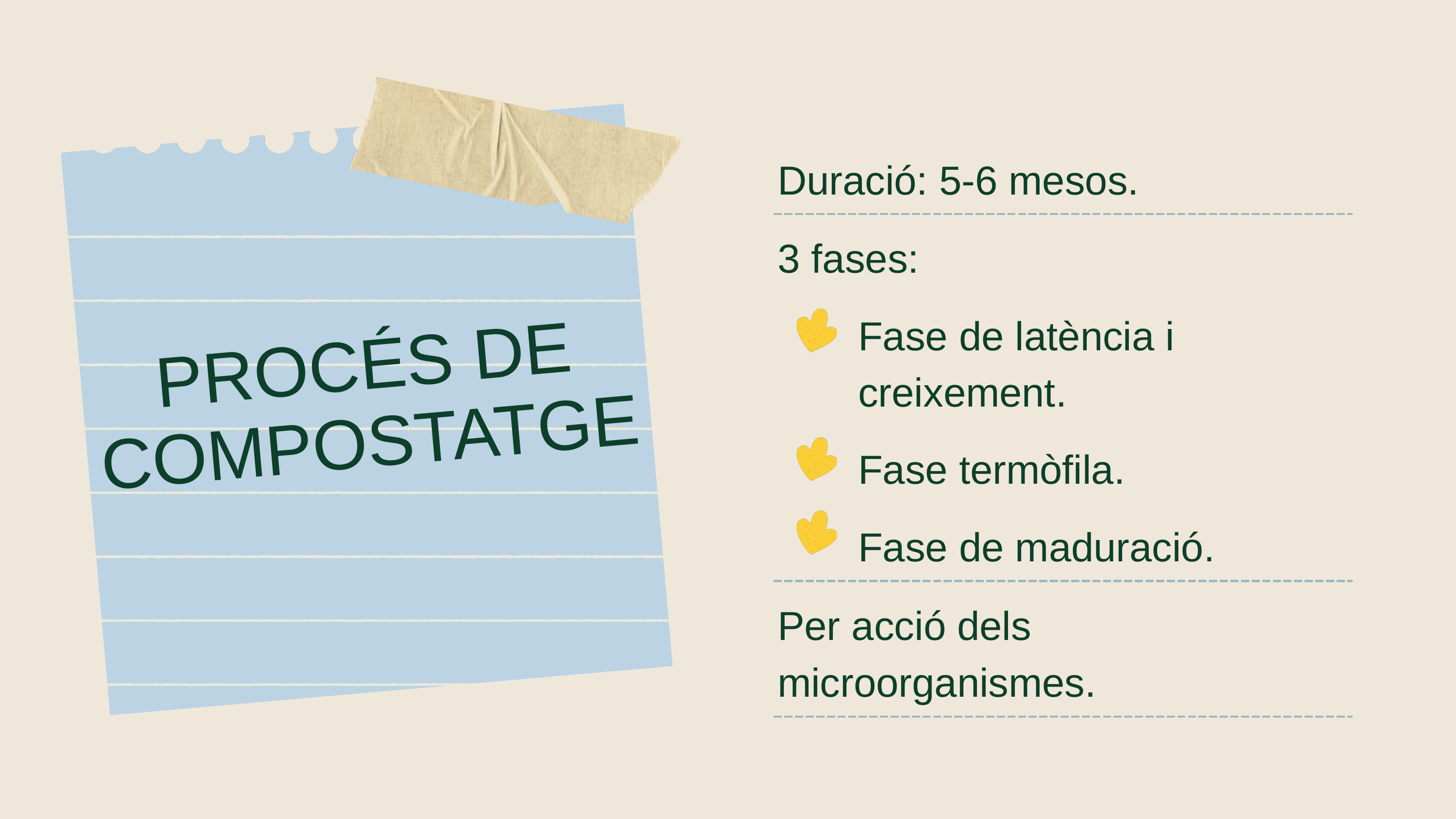

| Duració: 5-6 mesos. | Duració: 5-6 mesos. |
| --- | --- |
| 3 fases: | 3 fases: |
|  | Fase de latència i creixement. |
|  | Fase termòfila. |
|  | Fase de maduració. |
| Per acció dels microorganismes. | Per acció dels microorganismes. |
|  |  |

PROCÉS DE COMPOSTATGE